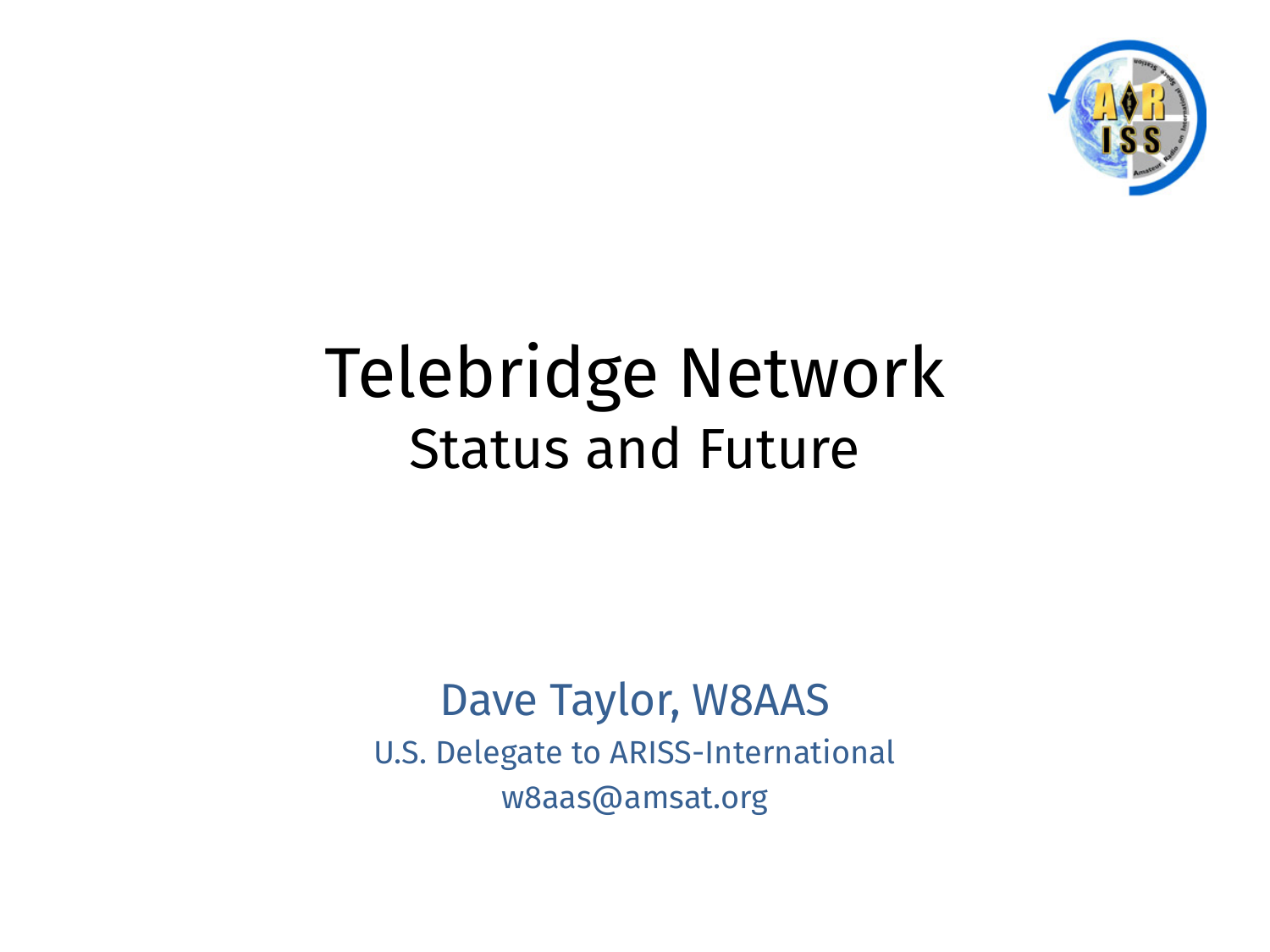

# Telebridge Network Status and Future
Dave Taylor, W8AAS
U.S. Delegate to ARISS-International
w8aas@amsat.org